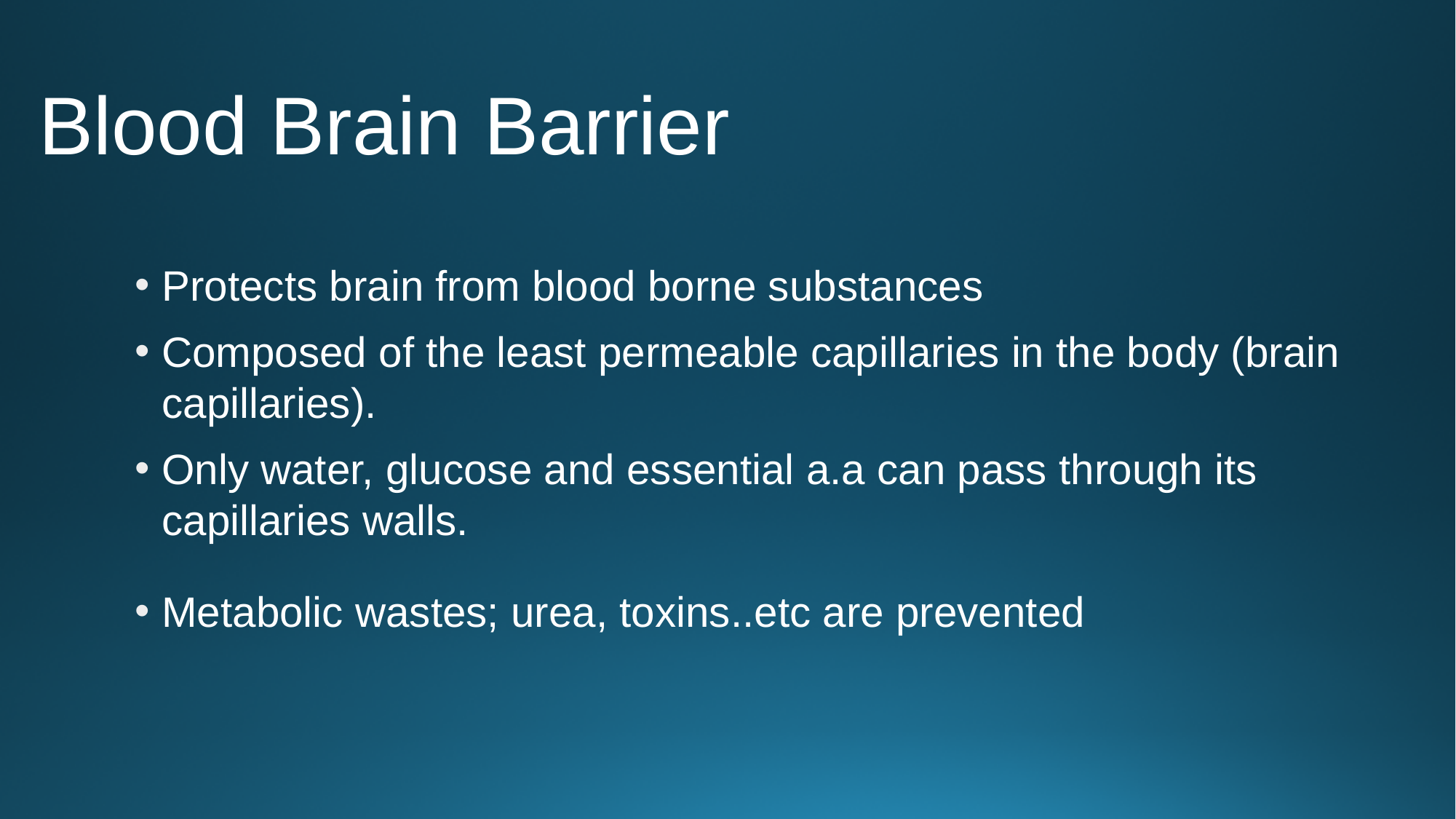

# Blood Brain Barrier
Protects brain from blood borne substances
Composed of the least permeable capillaries in the body (brain capillaries).
Only water, glucose and essential a.a can pass through its capillaries walls.
Metabolic wastes; urea, toxins..etc are prevented